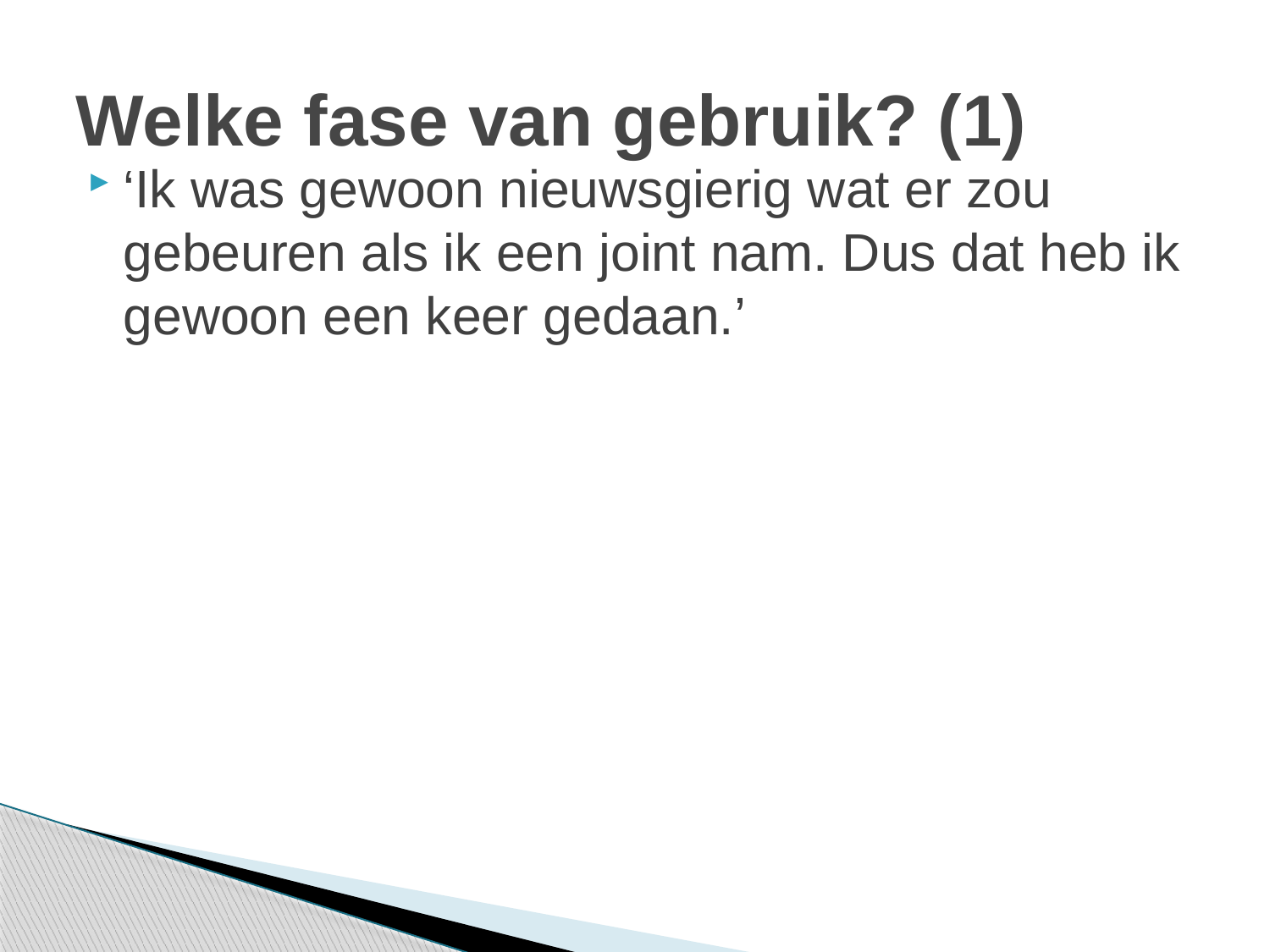

# Welke fase van gebruik? (1)
‘Ik was gewoon nieuwsgierig wat er zou gebeuren als ik een joint nam. Dus dat heb ik gewoon een keer gedaan.’